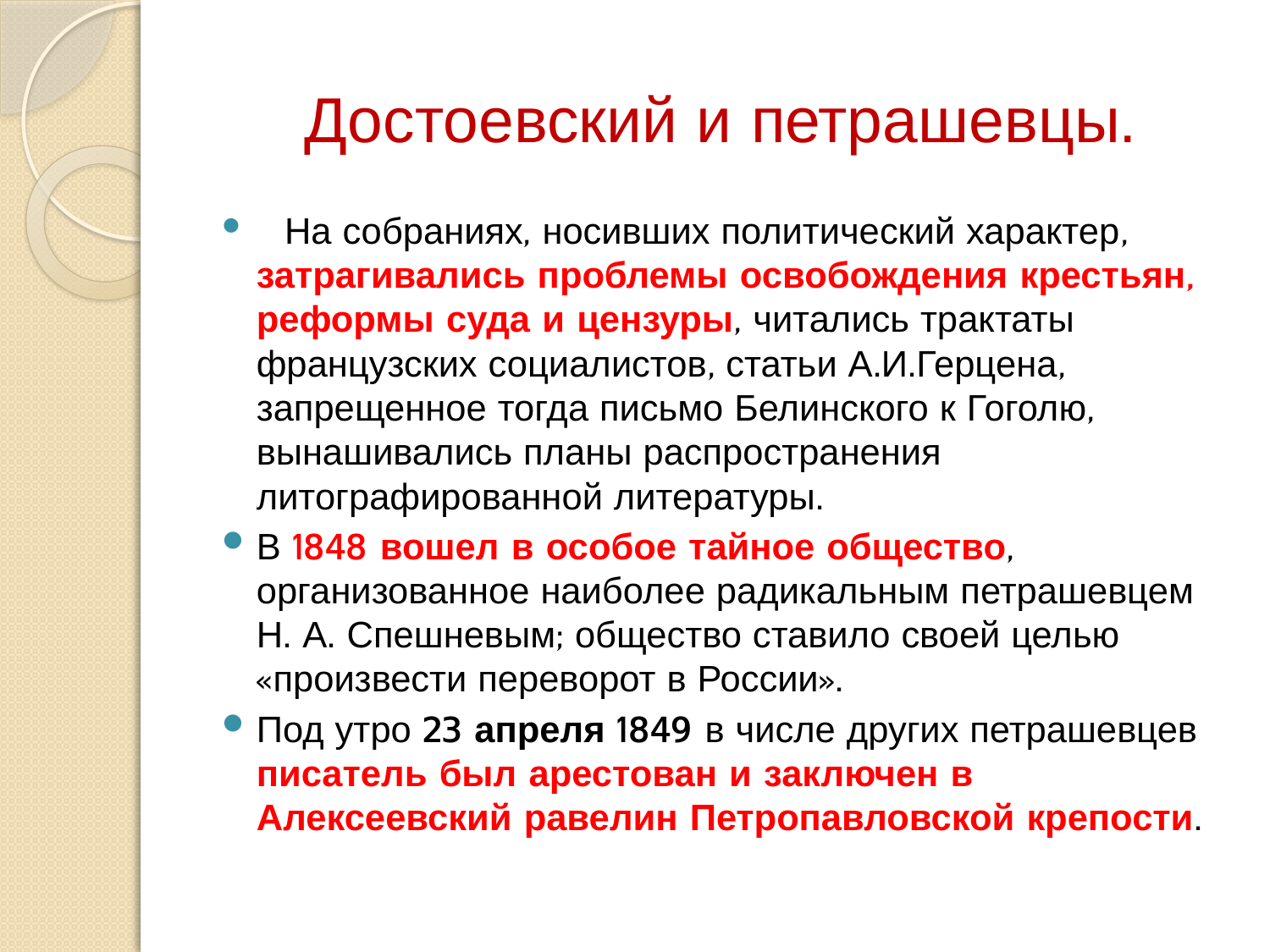

# Достоевский и петрашевцы.
   На собраниях, носивших политический характер, затрагивались проблемы освобождения крестьян, реформы суда и цензуры, читались трактаты французских социалистов, статьи А.И.Герцена, запрещенное тогда письмо Белинского к Гоголю, вынашивались планы распространения литографированной литературы.
В 1848 вошел в особое тайное общество, организованное наиболее радикальным петрашевцем Н. А. Спешневым; общество ставило своей целью «произвести переворот в России».
Под утро 23 апреля 1849 в числе других петрашевцев писатель был арестован и заключен в Алексеевский равелин Петропавловской крепости.